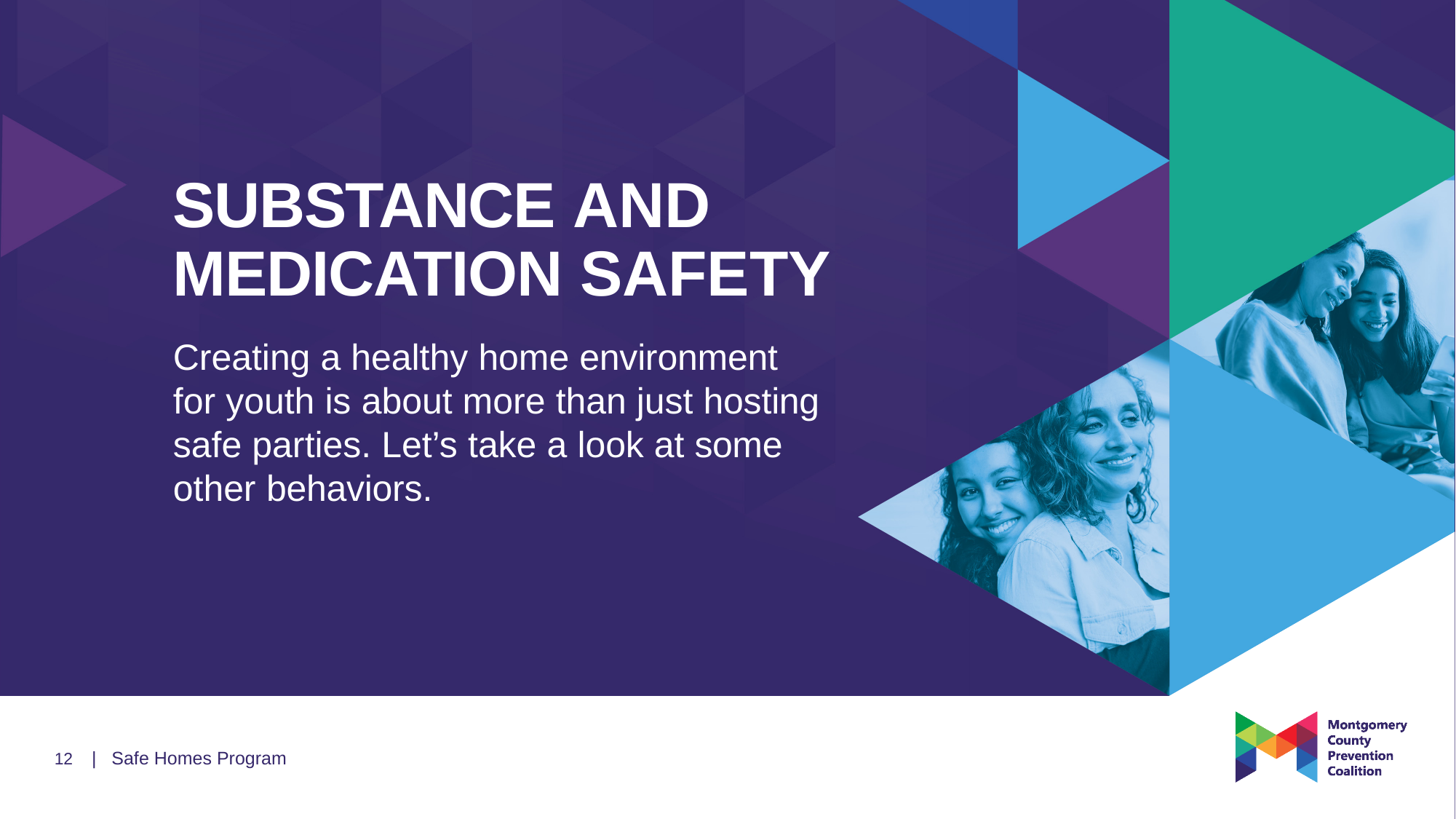

# SUBSTANCE AND MEDICATION SAFETY
Creating a healthy home environment for youth is about more than just hosting safe parties. Let’s take a look at some other behaviors.